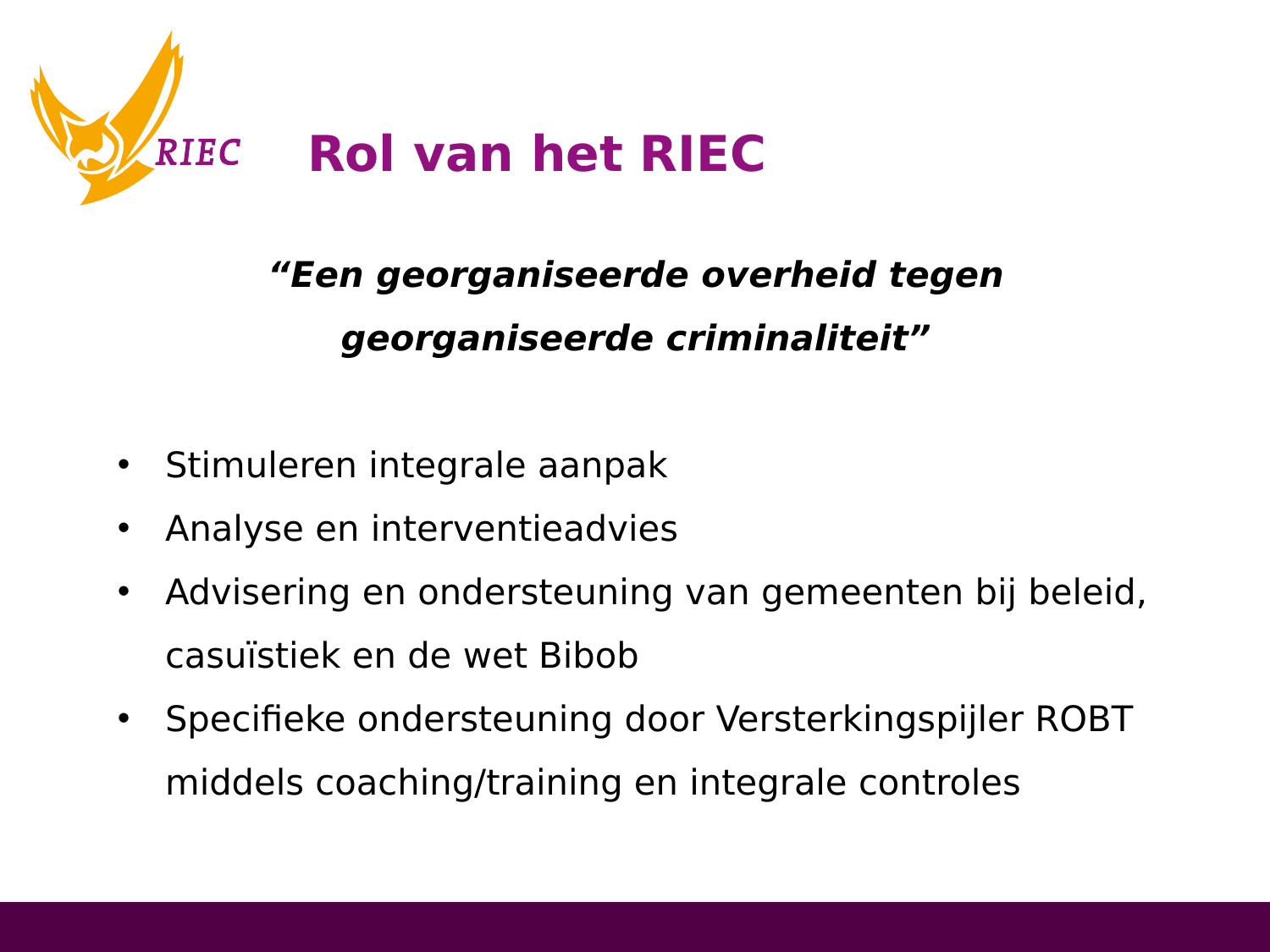

Rol van het RIEC

“Een georganiseerde overheid tegen georganiseerde criminaliteit”

Stimuleren integrale aanpak
Analyse en interventieadvies
Advisering en ondersteuning van gemeenten bij beleid, casuïstiek en de wet Bibob
Specifieke ondersteuning door Versterkingspijler ROBT middels coaching/training en integrale controles